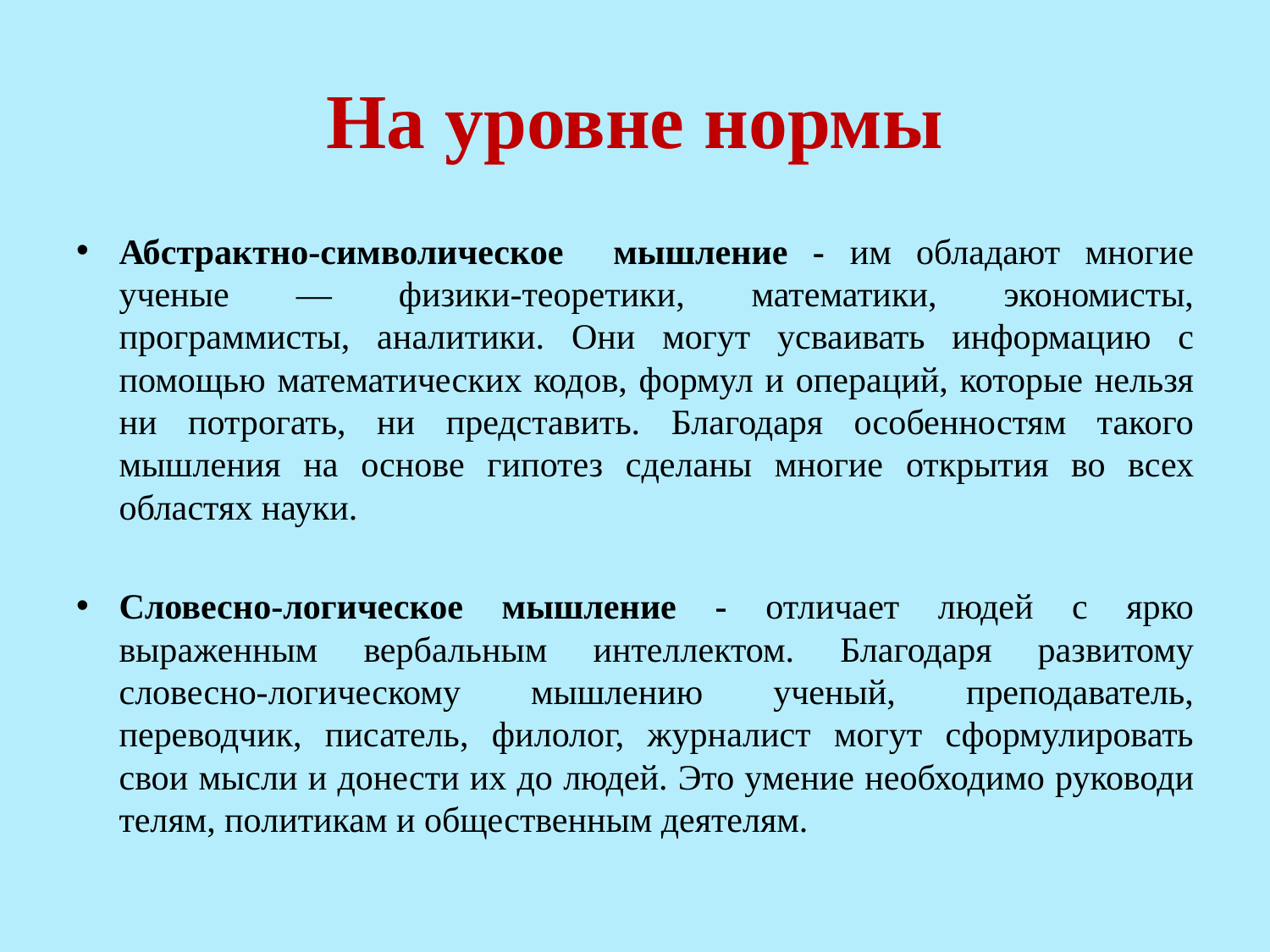

# На уровне нормы
Абстрактно-символическое  мышление - им обладают многие ученые — физики-теоретики, математики, эконо­мисты, программисты, аналитики. Они могут усваивать информацию с помощью математических кодов, формул и операций, которые нельзя ни потрогать, ни представить. Благодаря особенностям такого мышления на основе ги­потез сделаны многие открытия во всех областях науки.

Словесно-логическое мышление - отличает людей с ярко выраженным вербальным интеллектом. Благодаря развитому словесно-логическому мышлению ученый, преподаватель, переводчик, писатель, филолог, журналист могут сформулировать свои мысли и донести их до людей. Это умение необходимо руководи­телям, политикам и общественным деятелям.